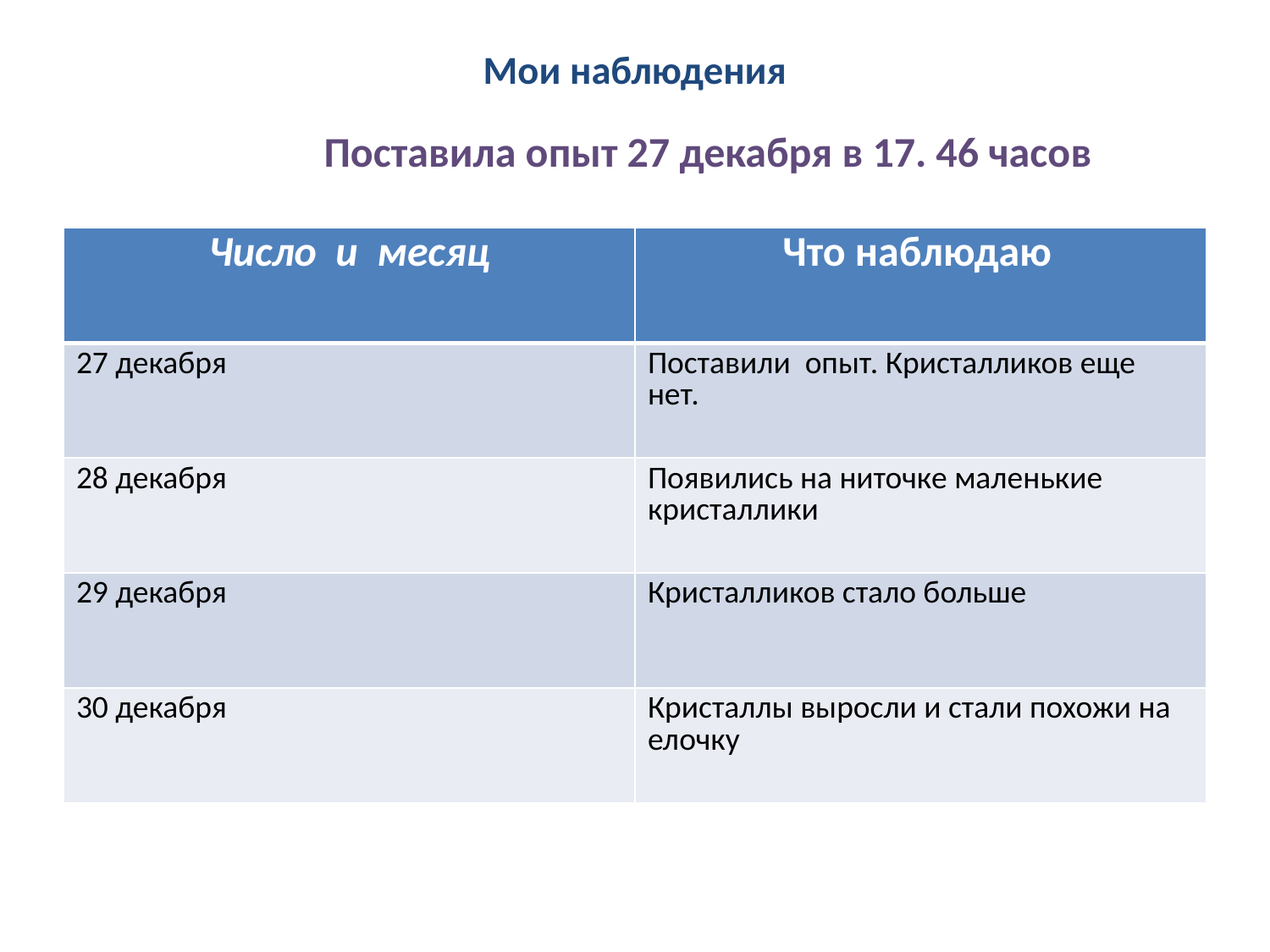

# Мои наблюдения
Поставила опыт 27 декабря в 17. 46 часов
| Число и месяц | Что наблюдаю |
| --- | --- |
| 27 декабря | Поставили опыт. Кристалликов еще нет. |
| 28 декабря | Появились на ниточке маленькие кристаллики |
| 29 декабря | Кристалликов стало больше |
| 30 декабря | Кристаллы выросли и стали похожи на елочку |